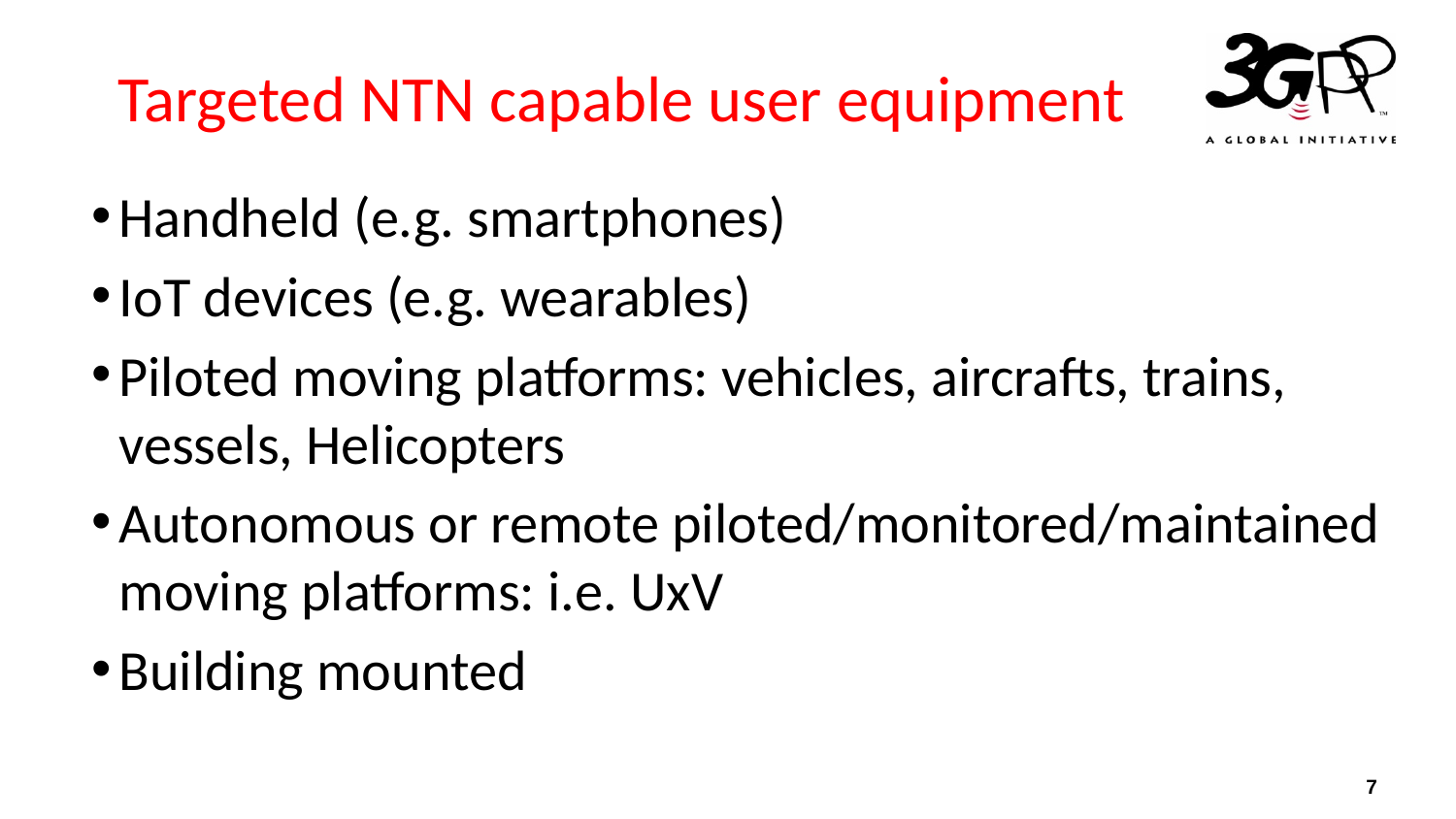

# Targeted NTN capable user equipment
Handheld (e.g. smartphones)
IoT devices (e.g. wearables)
Piloted moving platforms: vehicles, aircrafts, trains, vessels, Helicopters
Autonomous or remote piloted/monitored/maintained moving platforms: i.e. UxV
Building mounted